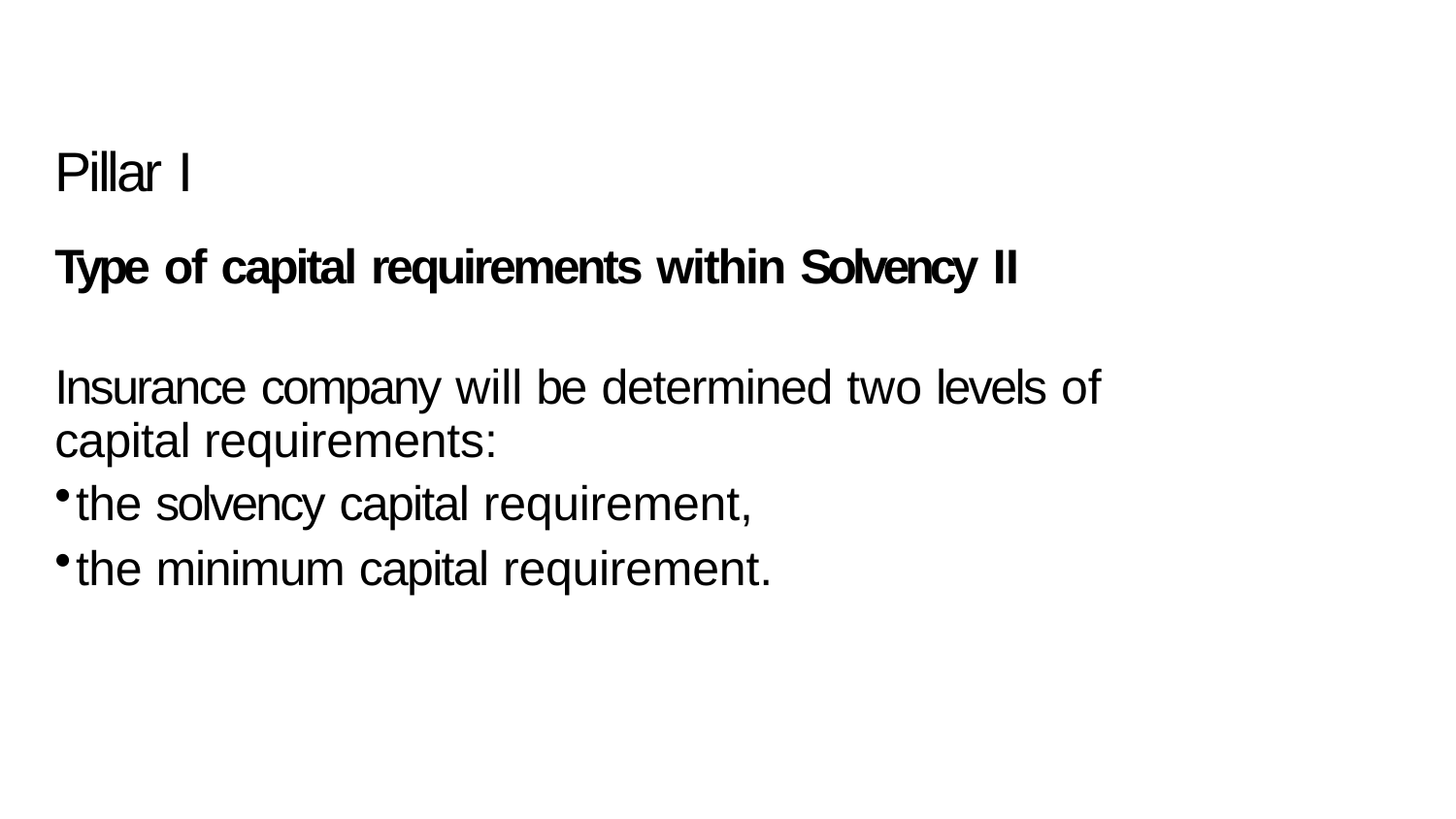

# Pillar I
Type of capital requirements within Solvency II

Insurance company will be determined two levels of capital requirements:
the solvency capital requirement,
the minimum capital requirement.